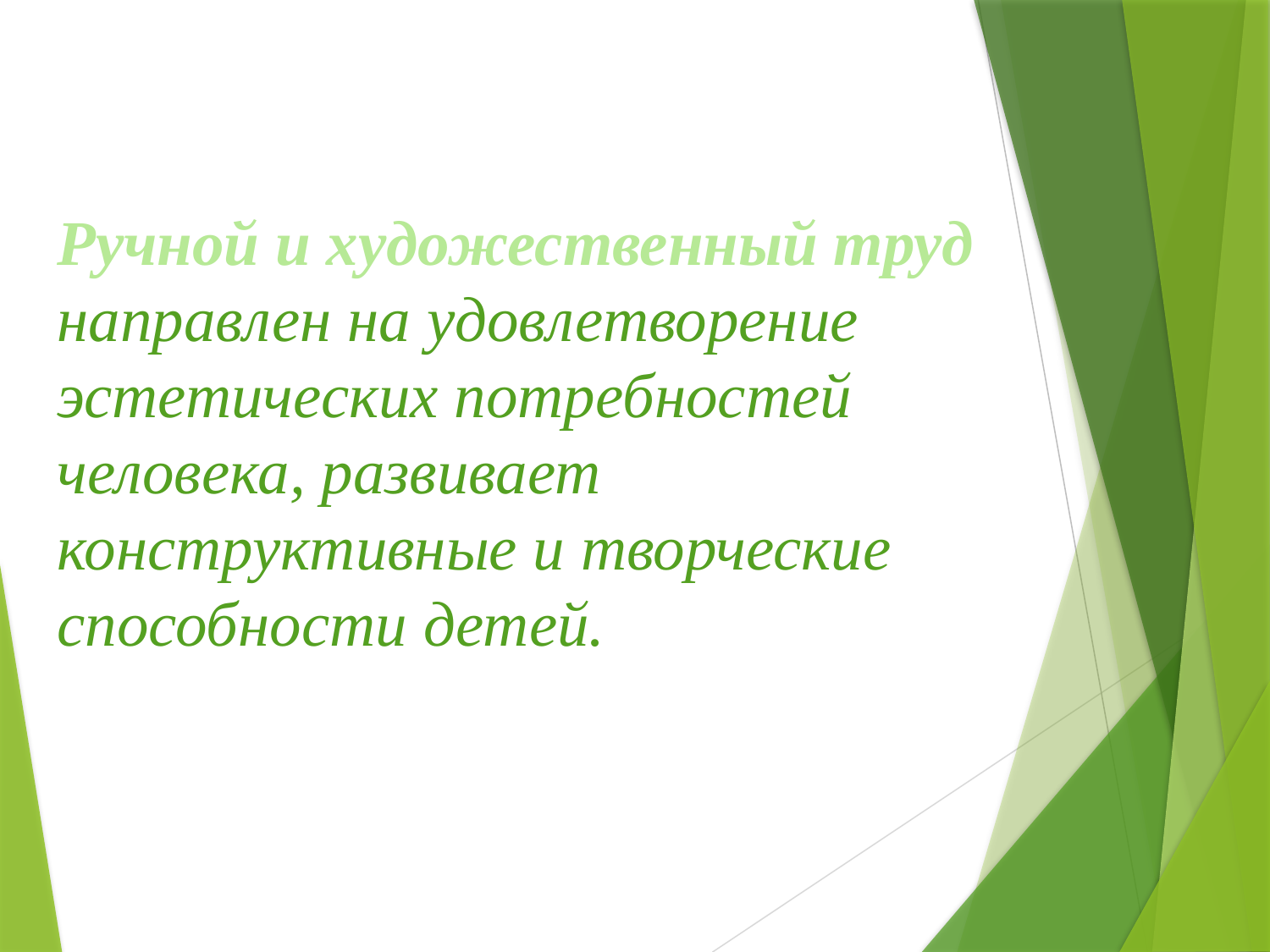

Ручной и художественный труд направлен на удовлетворение эстетических потребностей человека, развивает конструктивные и творческие способности детей.